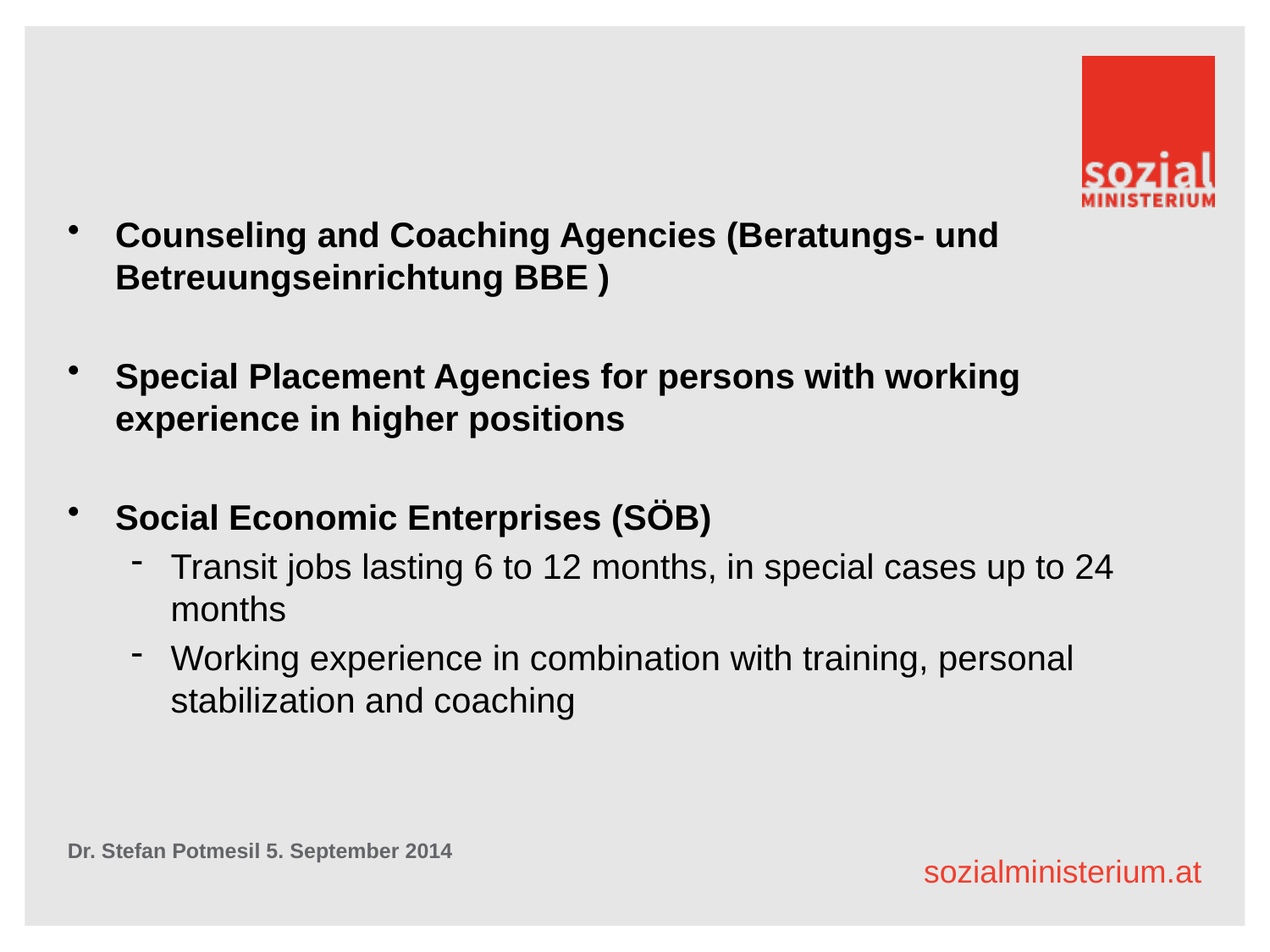

#
Counseling and Coaching Agencies (Beratungs- und Betreuungseinrichtung BBE )

Special Placement Agencies for persons with working experience in higher positions

Social Economic Enterprises (SÖB)
Transit jobs lasting 6 to 12 months, in special cases up to 24 months
Working experience in combination with training, personal stabilization and coaching

Dr. Stefan Potmesil 5. September 2014